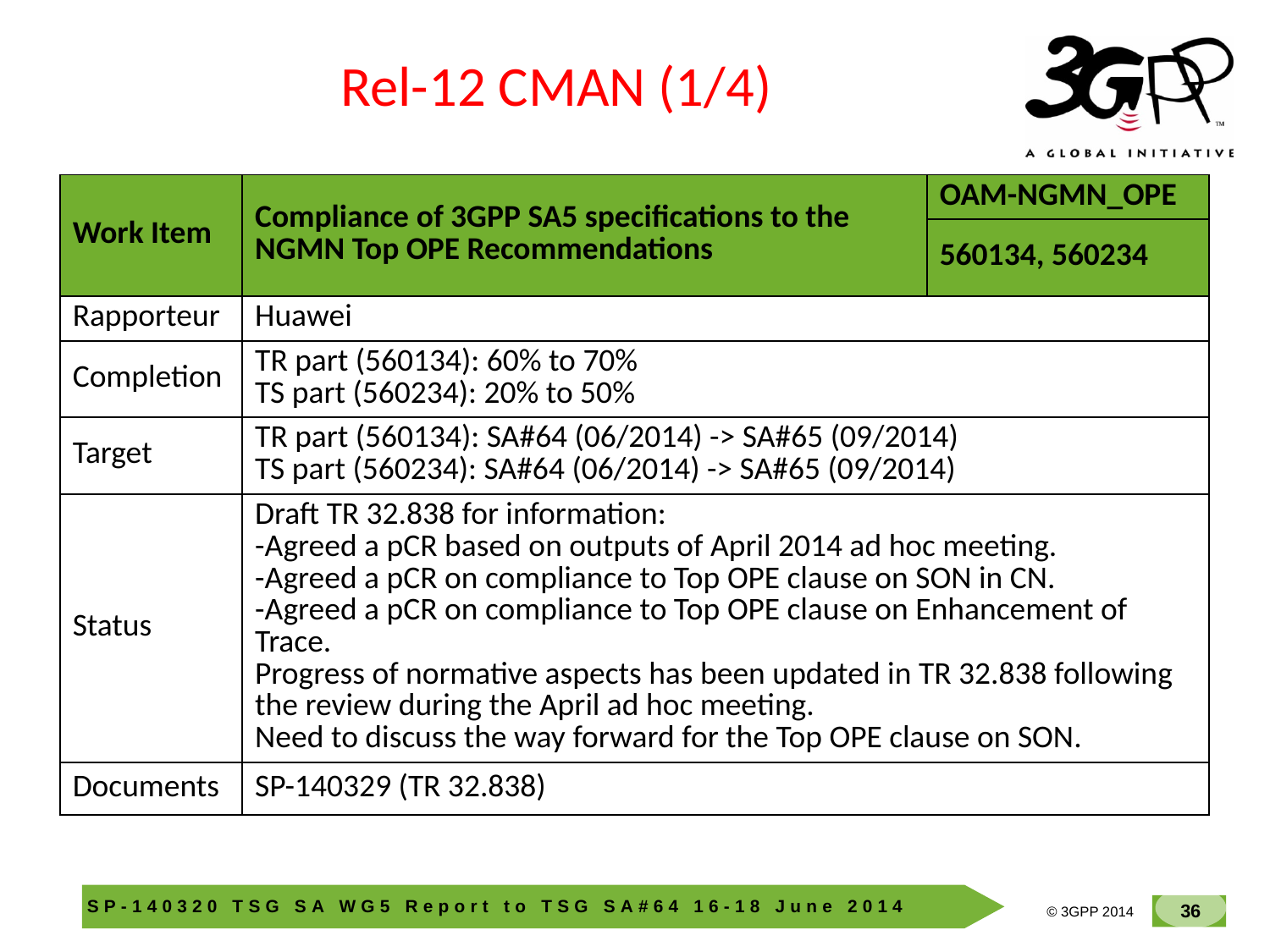

Rel-12 CMAN (1/4)
| Work Item | Compliance of 3GPP SA5 specifications to the NGMN Top OPE Recommendations | OAM-NGMN\_OPE |
| --- | --- | --- |
|  |  | 560134, 560234 |
| Rapporteur | Huawei |  |
| Completion | TR part (560134): 60% to 70% TS part (560234): 20% to 50% |  |
| Target | TR part (560134): SA#64 (06/2014) -> SA#65 (09/2014) TS part (560234): SA#64 (06/2014) -> SA#65 (09/2014) |  |
| Status | Draft TR 32.838 for information: -Agreed a pCR based on outputs of April 2014 ad hoc meeting. -Agreed a pCR on compliance to Top OPE clause on SON in CN. -Agreed a pCR on compliance to Top OPE clause on Enhancement of Trace. Progress of normative aspects has been updated in TR 32.838 following the review during the April ad hoc meeting. Need to discuss the way forward for the Top OPE clause on SON. |  |
| Documents | SP-140329 (TR 32.838) |  |